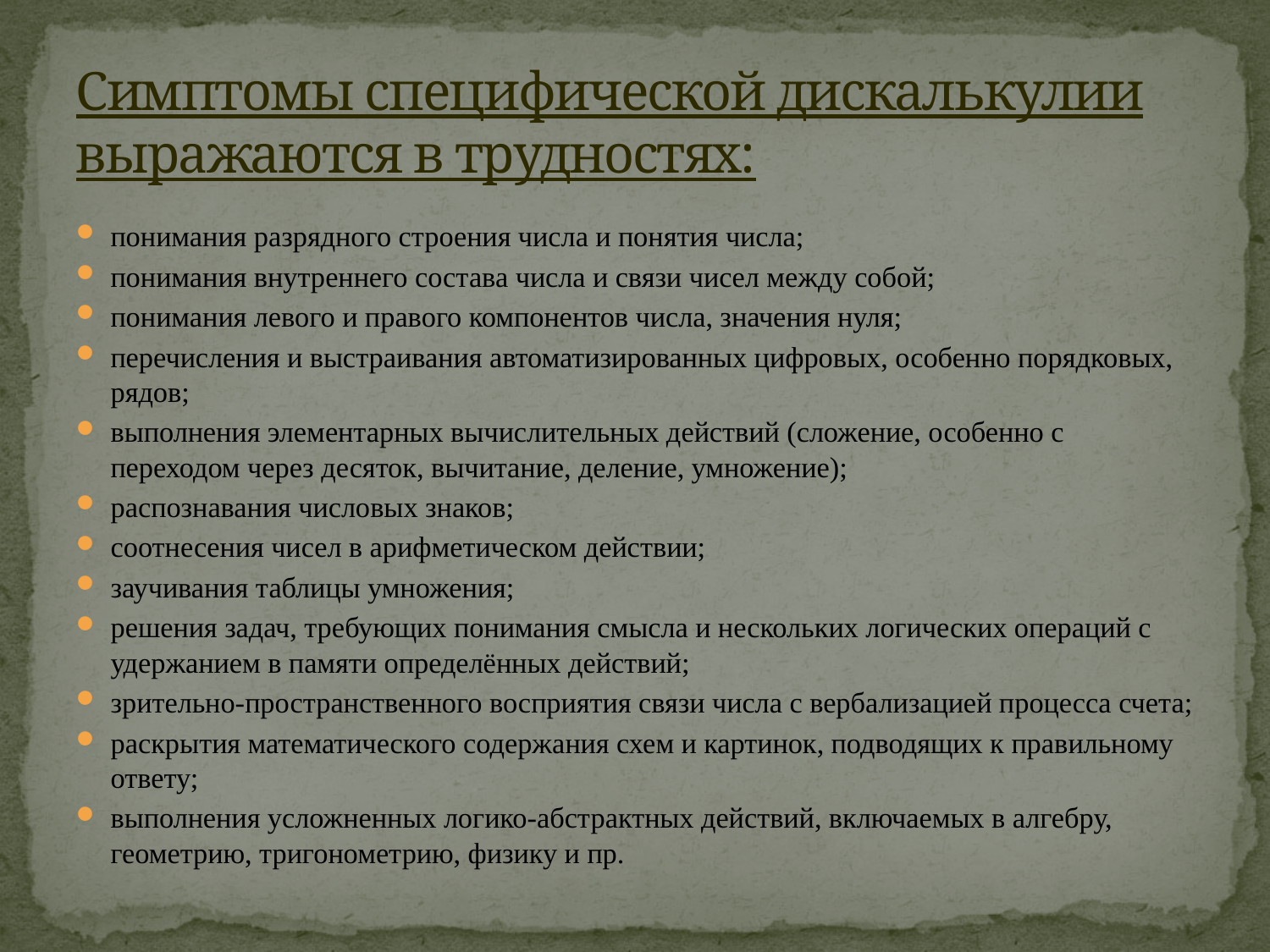

# Симптомы специфической дискалькулии выражаются в трудностях:
понимания разрядного строения числа и понятия числа;
понимания внутреннего состава числа и связи чисел между собой;
понимания левого и правого компонентов числа, значения нуля;
перечисления и выстраивания автоматизированных цифровых, особенно порядковых, рядов;
выполнения элементарных вычислительных действий (сложение, особенно с переходом через десяток, вычитание, деление, умножение);
распознавания числовых знаков;
соотнесения чисел в арифметическом действии;
заучивания таблицы умножения;
решения задач, требующих понимания смысла и нескольких логических операций с удержанием в памяти определённых действий;
зрительно-пространственного восприятия связи числа с вербализацией процесса счета;
раскрытия математического содержания схем и картинок, подводящих к правильному ответу;
выполнения усложненных логико-абстрактных действий, включаемых в алгебру, геометрию, тригонометрию, физику и пр.